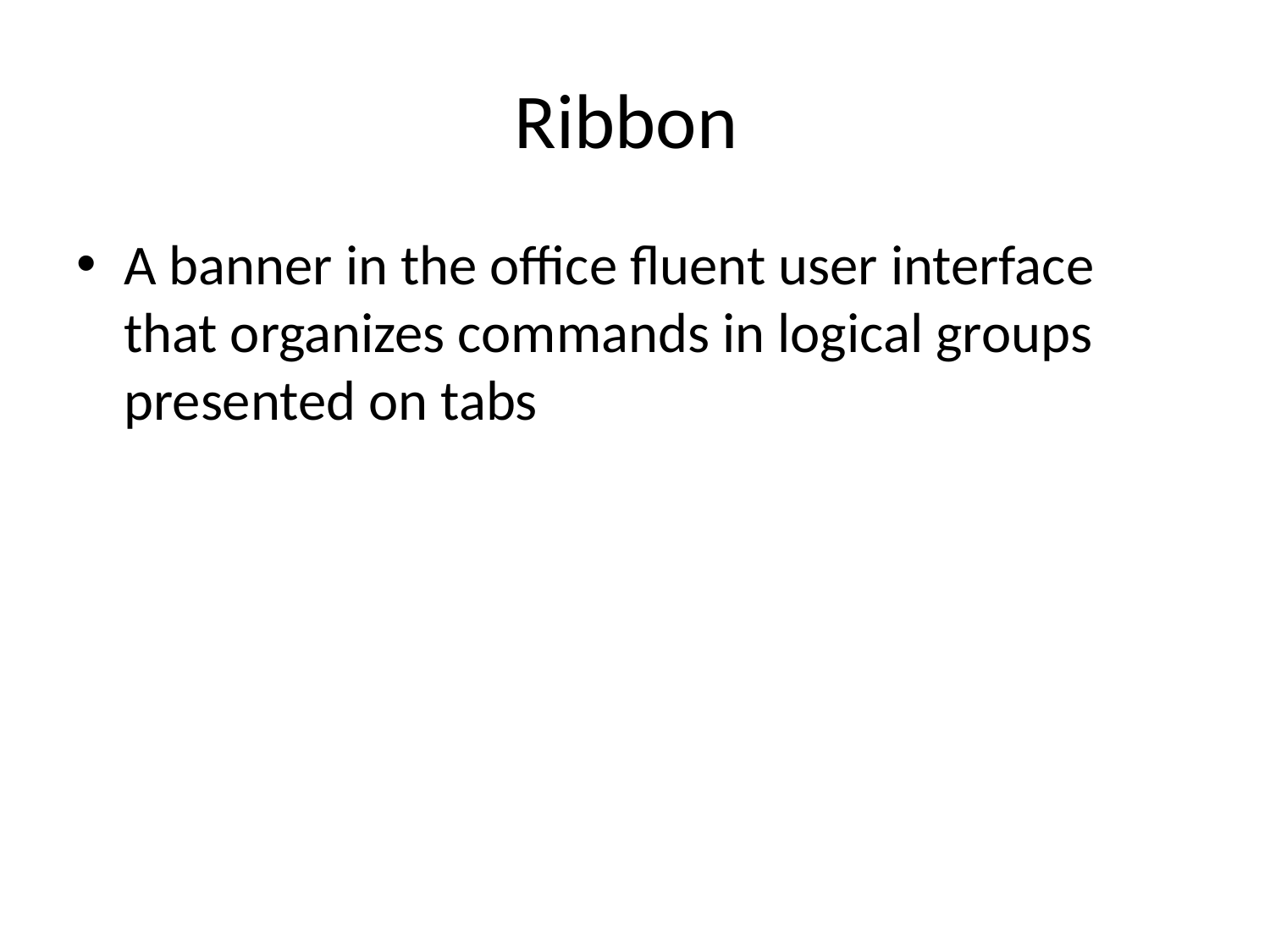

# Ribbon
A banner in the office fluent user interface that organizes commands in logical groups presented on tabs